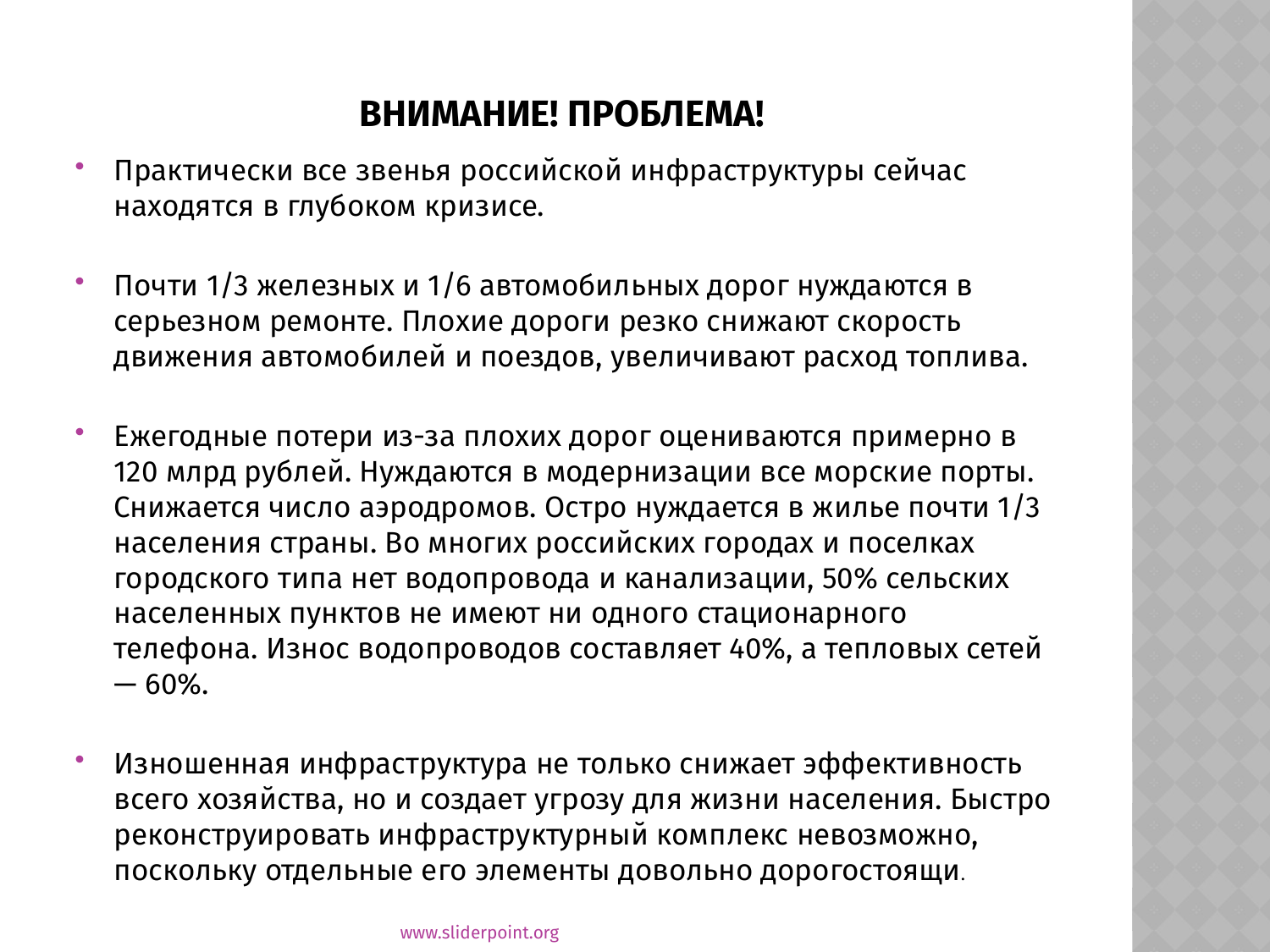

# Внимание! Проблема!

Практически все звенья российской инфраструктуры сейчас находятся в глубоком кризисе.

Почти 1/3 железных и 1/6 автомобильных дорог нуждаются в серьезном ремонте. Плохие дороги резко снижают скорость движения автомобилей и поездов, увеличивают расход топлива.

Ежегодные потери из-за плохих дорог оцениваются примерно в 120 млрд рублей. Нуждаются в модернизации все морские порты. Снижается число аэродромов. Остро нуждается в жилье почти 1/3 населения страны. Во многих российских городах и поселках городского типа нет водопровода и канализации, 50% сельских населенных пунктов не имеют ни одного стационарного телефона. Износ водопроводов составляет 40%, а тепловых сетей — 60%.

Изношенная инфраструктура не только снижает эффективность всего хозяйства, но и создает угрозу для жизни населения. Быстро реконструировать инфраструктурный комплекс невозможно, поскольку отдельные его элементы довольно дорогостоящи.
www.sliderpoint.org